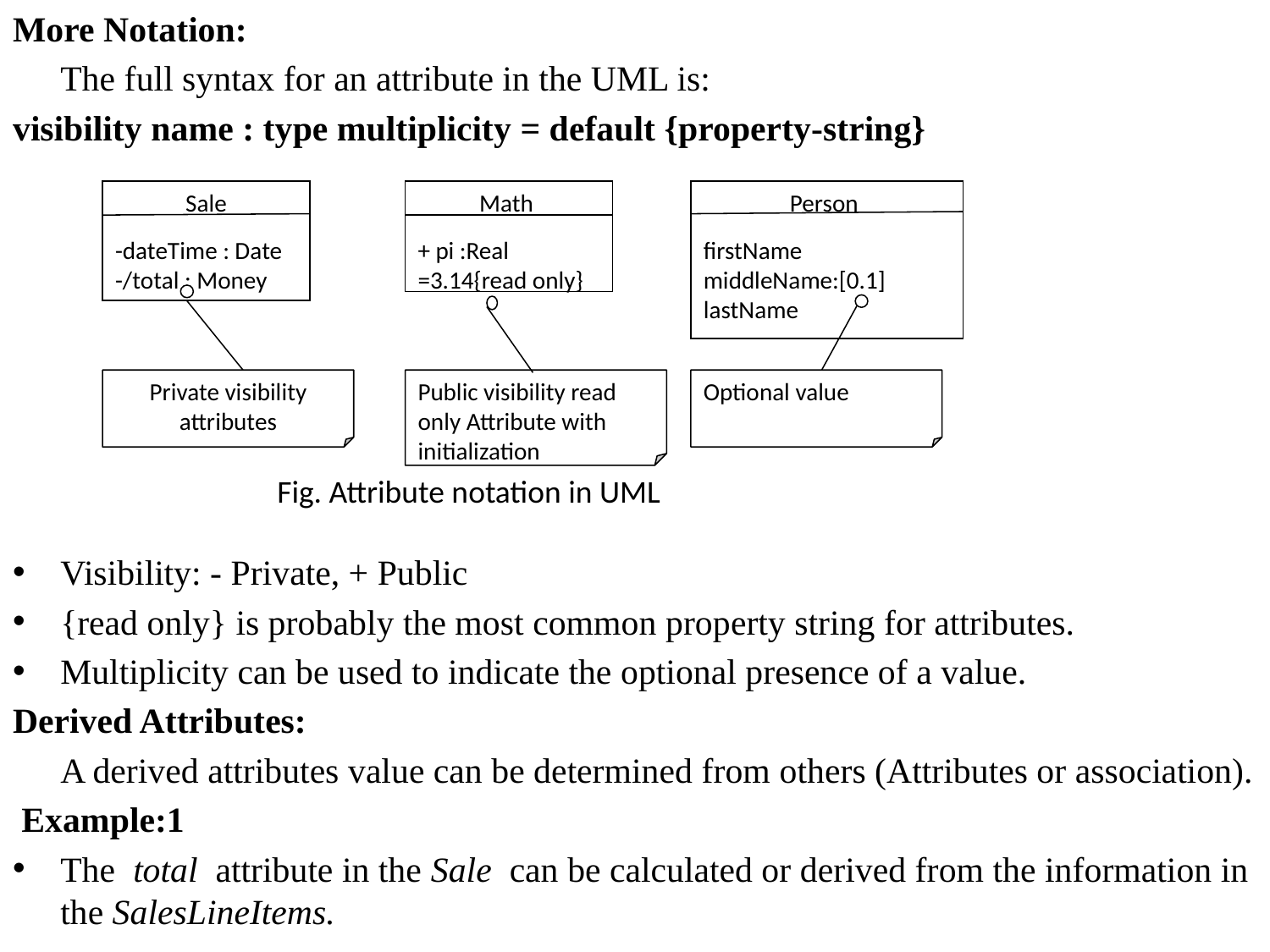

More Notation:
	The full syntax for an attribute in the UML is:
visibility name : type multiplicity = default {property-string}

Visibility: - Private, + Public
{read only} is probably the most common property string for attributes.
Multiplicity can be used to indicate the optional presence of a value.
Derived Attributes:
 	A derived attributes value can be determined from others (Attributes or association).
 Example:1
The  total  attribute in the Sale  can be calculated or derived from the information in the SalesLineItems.

Person
firstName
middleName:[0.1]
lastName
Sale
-dateTime : Date
-/total : Money
Math
+ pi :Real =3.14{read only}

Private visibility attributes
Public visibility read only Attribute with initialization
Optional value
Fig. Attribute notation in UML